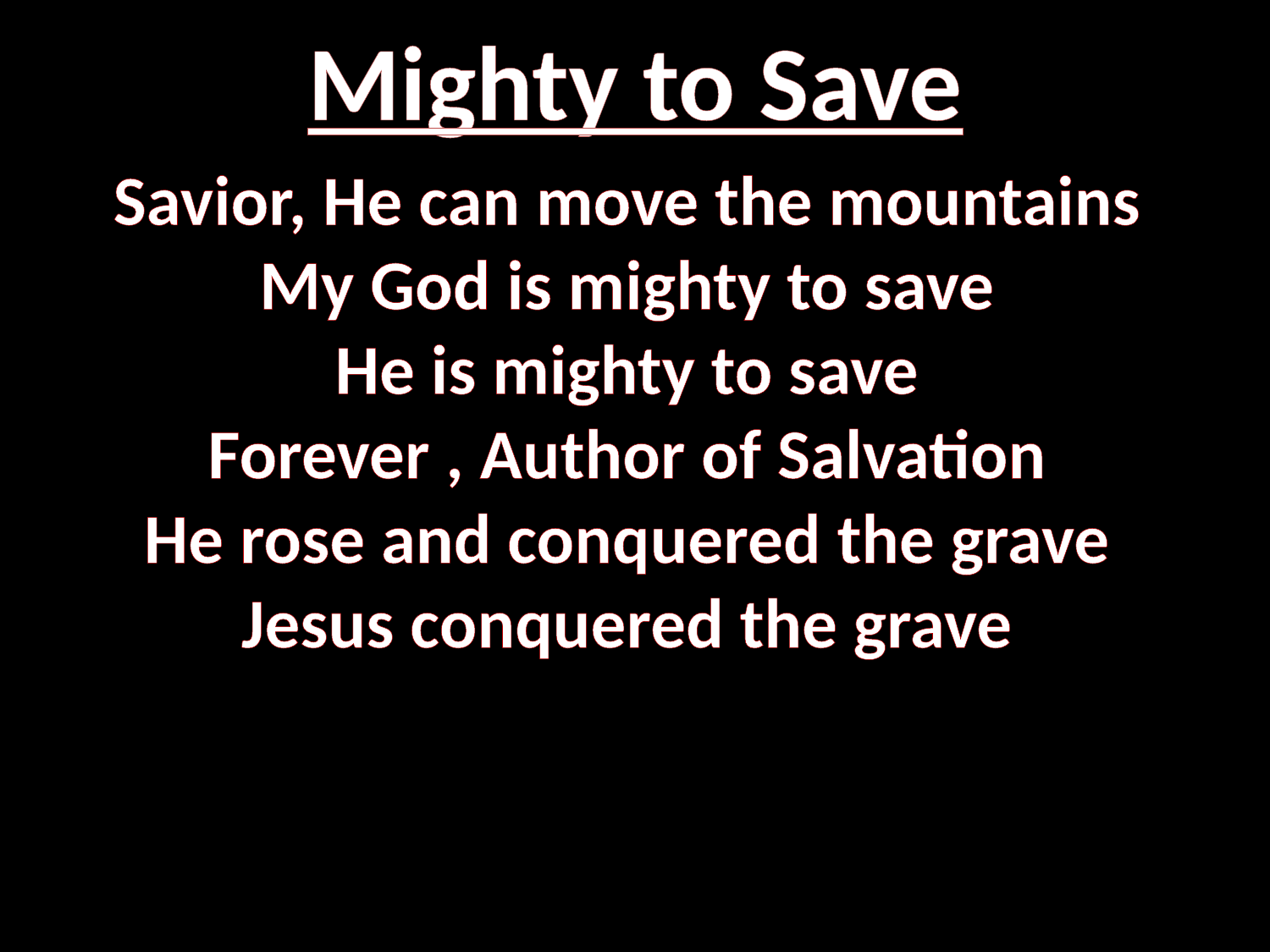

# Mighty to Save
Savior, He can move the mountains 
My God is mighty to save 
He is mighty to save 
Forever , Author of Salvation 
He rose and conquered the grave 
Jesus conquered the grave